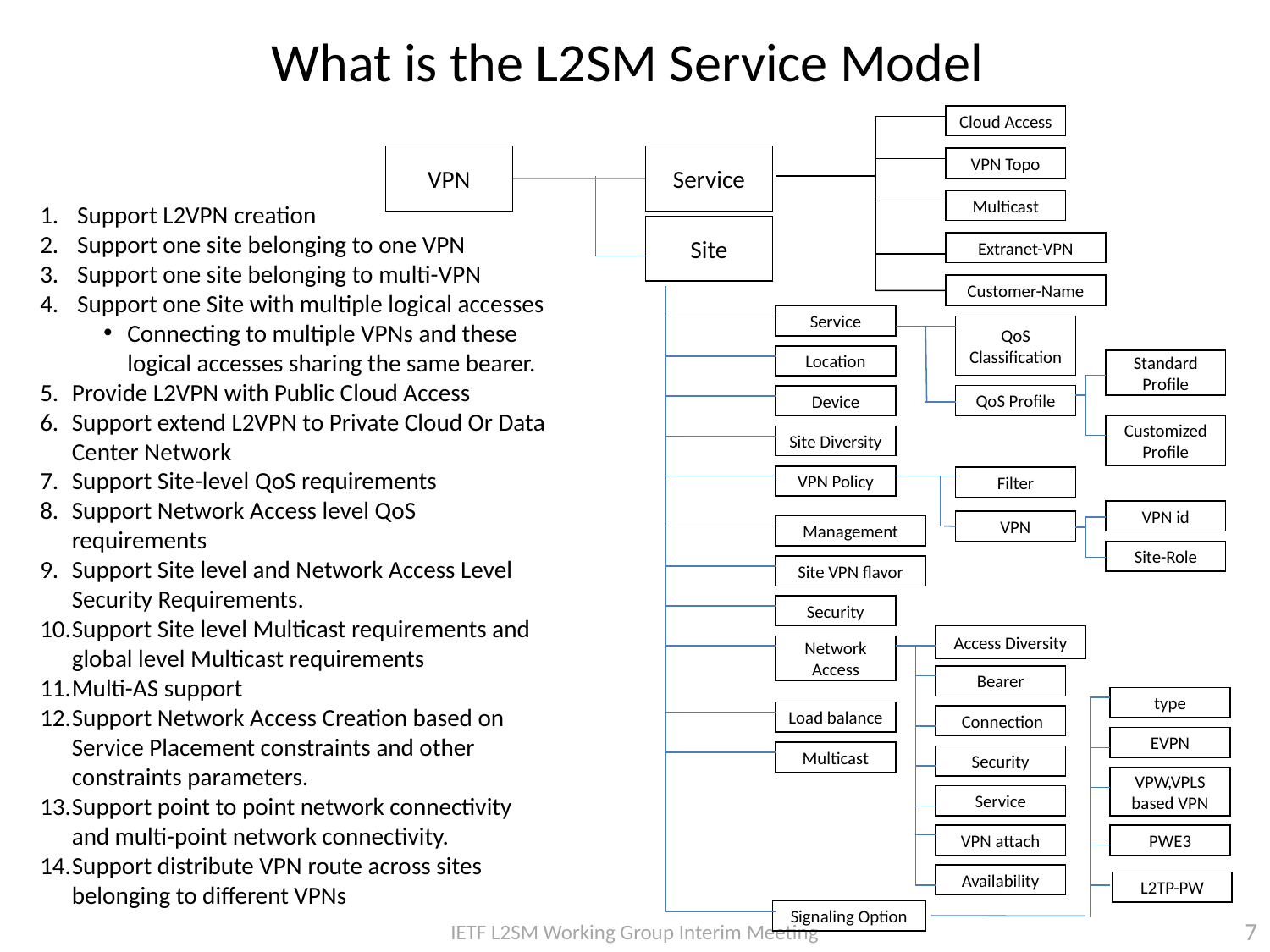

# What is the L2SM Service Model
Cloud Access
VPN
Service
VPN Topo
Multicast
 Support L2VPN creation
 Support one site belonging to one VPN
 Support one site belonging to multi-VPN
 Support one Site with multiple logical accesses
Connecting to multiple VPNs and these logical accesses sharing the same bearer.
Provide L2VPN with Public Cloud Access
Support extend L2VPN to Private Cloud Or Data Center Network
Support Site-level QoS requirements
Support Network Access level QoS requirements
Support Site level and Network Access Level Security Requirements.
Support Site level Multicast requirements and global level Multicast requirements
Multi-AS support
Support Network Access Creation based on Service Placement constraints and other constraints parameters.
Support point to point network connectivity and multi-point network connectivity.
Support distribute VPN route across sites belonging to different VPNs
Site
Extranet-VPN
Customer-Name
Service
QoS Classification
Location
Standard Profile
QoS Profile
Device
Customized Profile
Site Diversity
VPN Policy
Filter
VPN id
VPN
Management
Site-Role
Site VPN flavor
Security
Access Diversity
Network Access
Bearer
type
Load balance
 Connection
EVPN
Multicast
Security
VPW,VPLS based VPN
Service
VPN attach
PWE3
Availability
L2TP-PW
Signaling Option